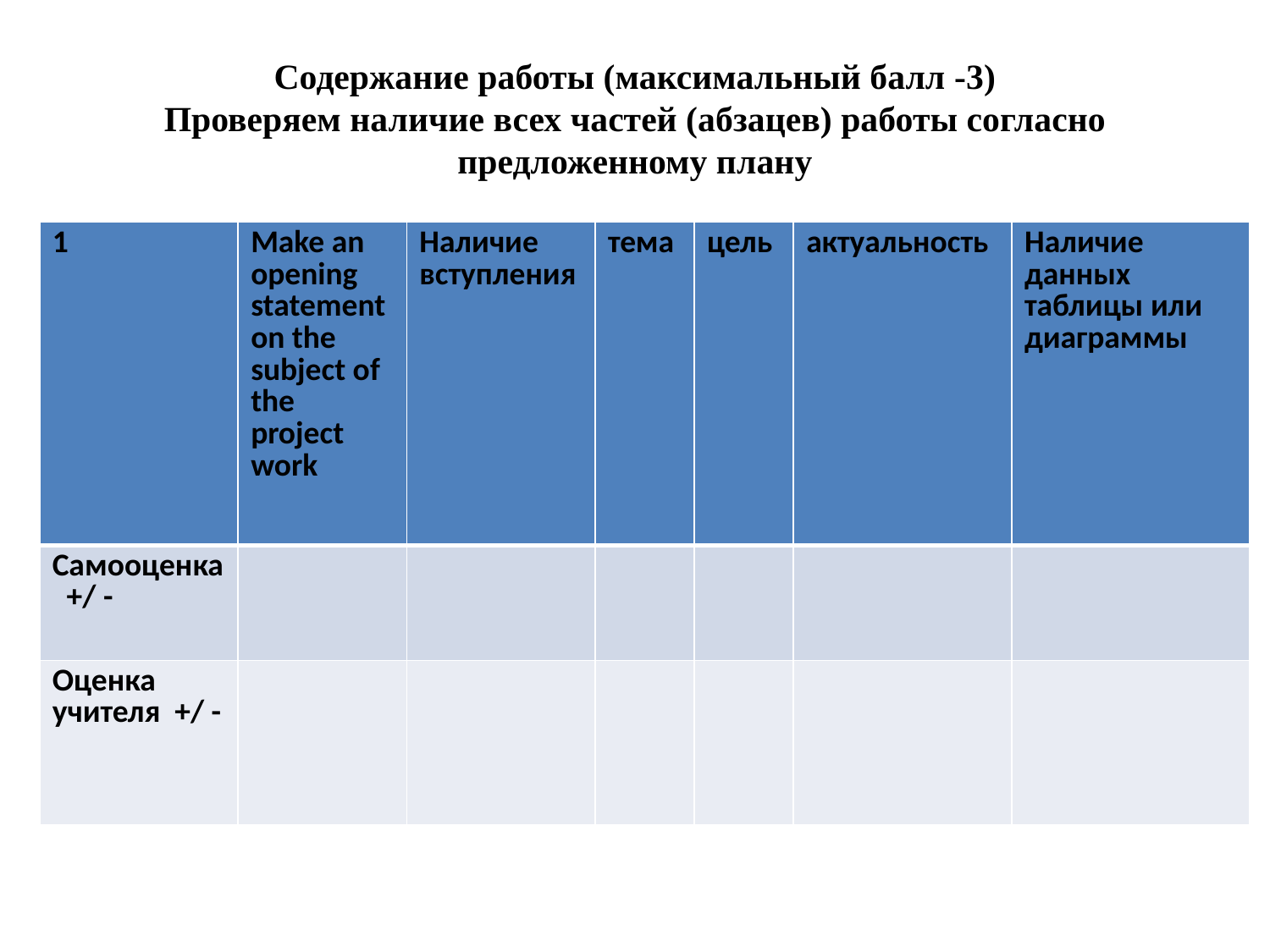

# Содержание работы (максимальный балл -3) Проверяем наличие всех частей (абзацев) работы согласно предложенному плану
| 1 | Make an opening statement on the subject of the project work | Наличие вступления | тема | цель | актуальность | Наличие данных таблицы или диаграммы |
| --- | --- | --- | --- | --- | --- | --- |
| Самооценка +/ - |  |  |  |  |  |  |
| Оценка учителя +/ - |  |  |  |  |  |  |